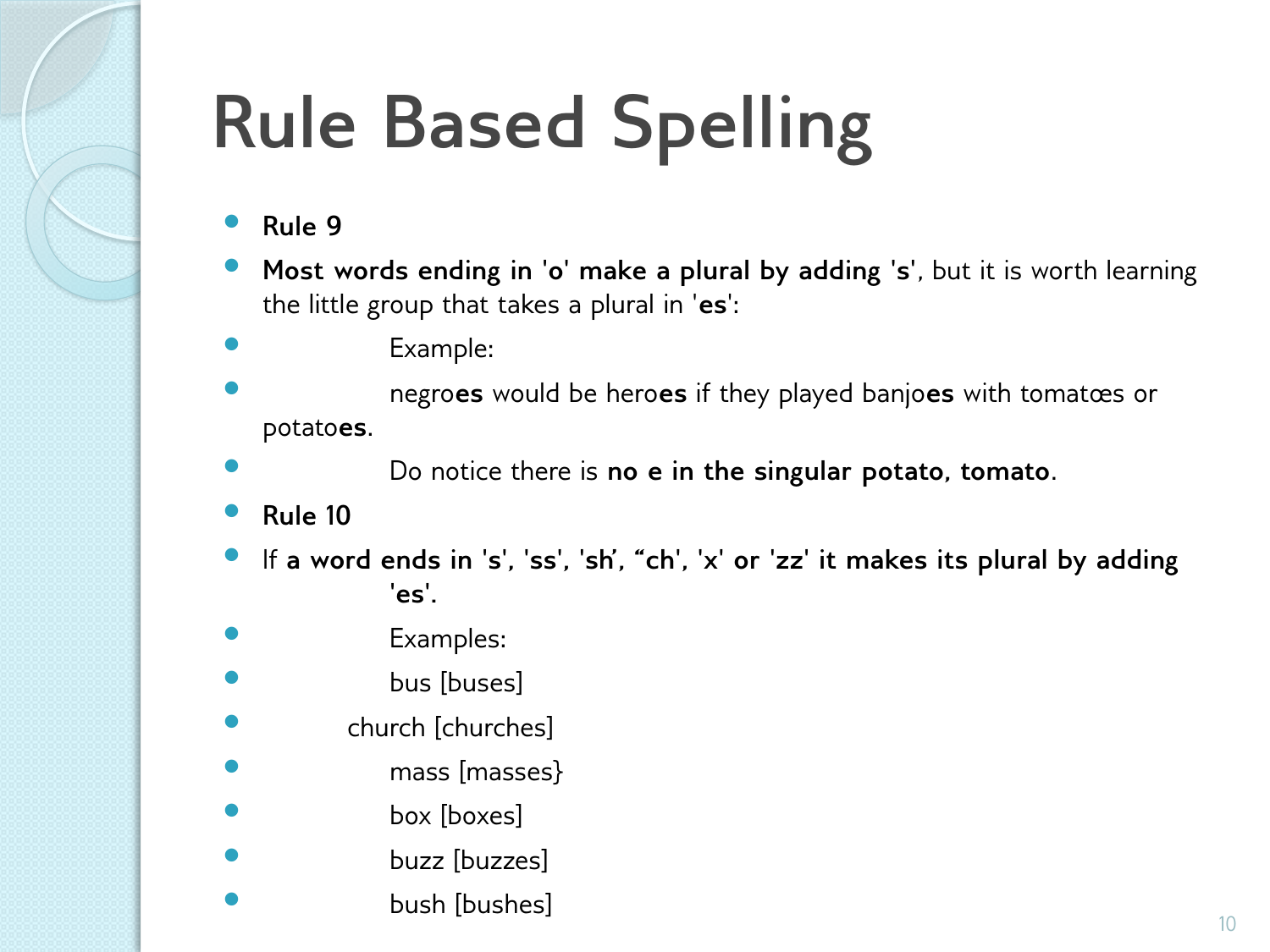

# Rule Based Spelling
Rule 9
Most words ending in 'o' make a plural by adding 's', but it is worth learning the little group that takes a plural in 'es':
	Example:
	negroes would be heroes if they played banjoes with tomatoes or potatoes.
	Do notice there is no e in the singular potato, tomato.
Rule 10
If a word ends in 's', 'ss', 'sh’, “ch', 'x' or 'zz' it makes its plural by adding 	'es'.
	Examples:
	bus [buses]
          church [churches]
	mass [masses}
	box [boxes]
	buzz [buzzes]
	bush [bushes]
10